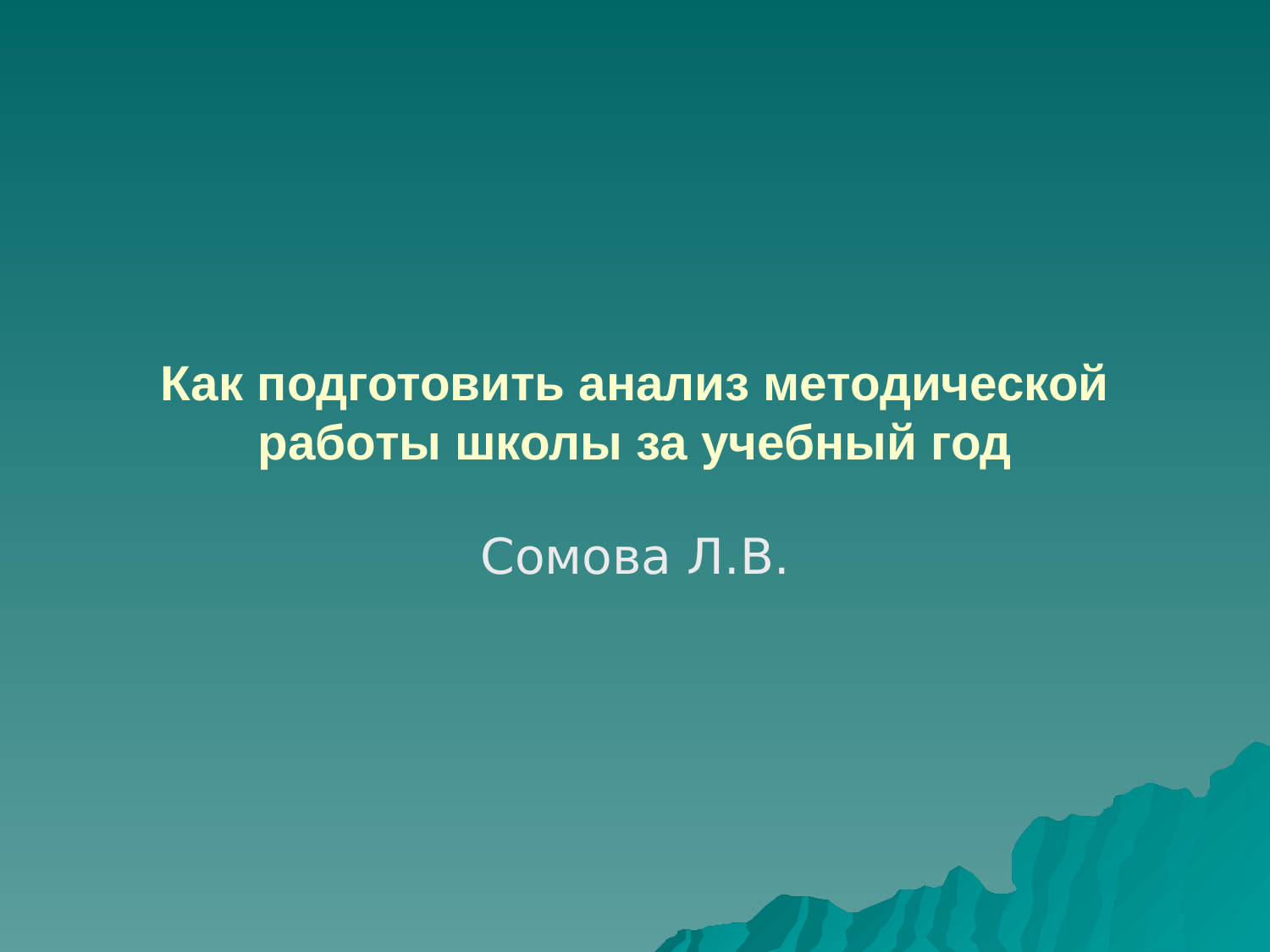

# Как подготовить анализ методической работы школы за учебный год
Сомова Л.В.